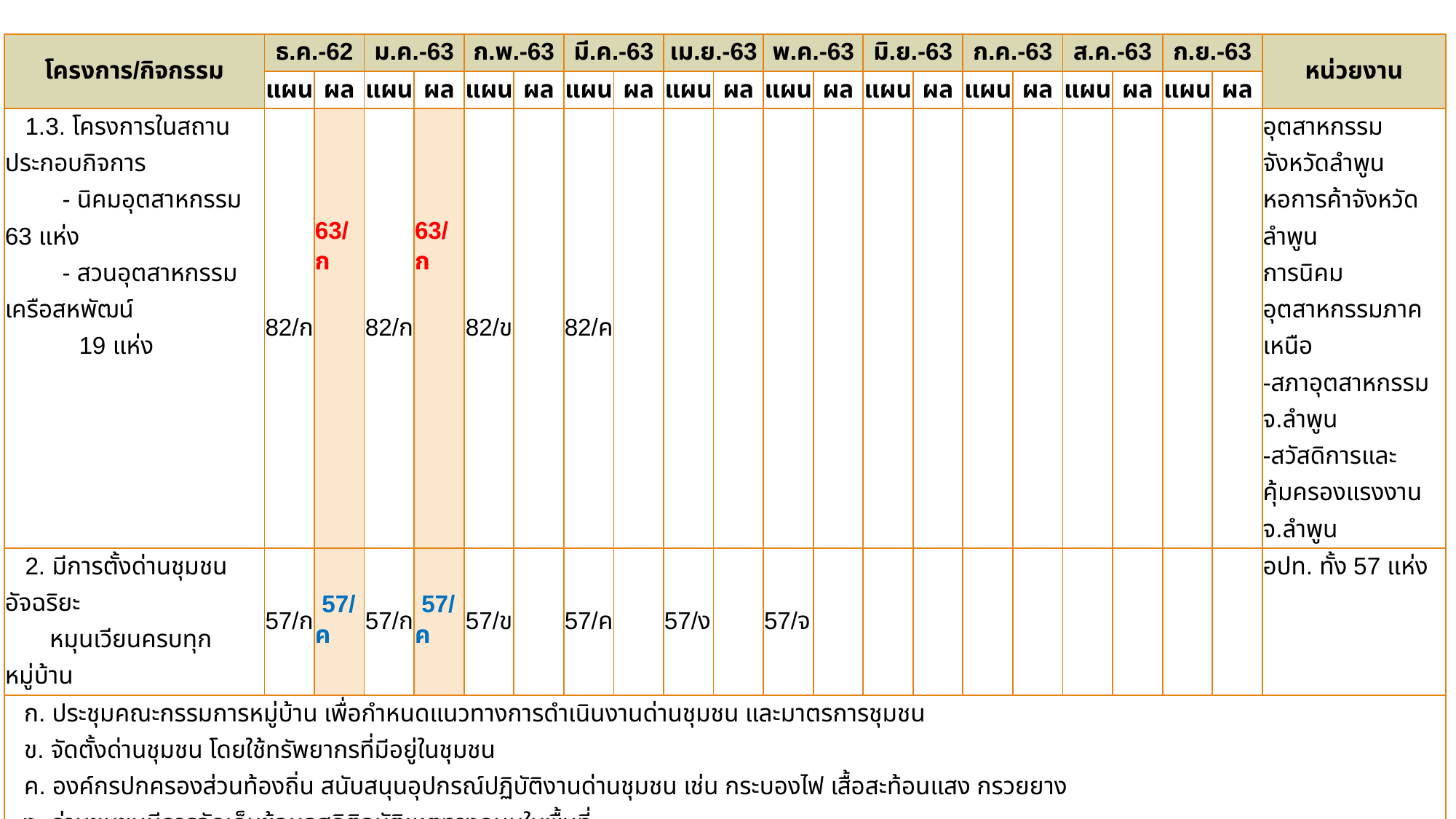

| โครงการ/กิจกรรม | ธ.ค.-62 |  | ม.ค.-63 |  | ก.พ.-63 |  | มี.ค.-63 |  | เม.ย.-63 |  | พ.ค.-63 |  | มิ.ย.-63 |  | ก.ค.-63 |  | ส.ค.-63 |  | ก.ย.-63 |  | หน่วยงาน |
| --- | --- | --- | --- | --- | --- | --- | --- | --- | --- | --- | --- | --- | --- | --- | --- | --- | --- | --- | --- | --- | --- |
|  | แผน | ผล | แผน | ผล | แผน | ผล | แผน | ผล | แผน | ผล | แผน | ผล | แผน | ผล | แผน | ผล | แผน | ผล | แผน | ผล |  |
| 1.3. โครงการในสถานประกอบกิจการ - นิคมอุตสาหกรรม 63 แห่ง - สวนอุตสาหกรรมเครือสหพัฒน์ 19 แห่ง | 82/ก | 63/ก | 82/ก | 63/ก | 82/ข |  | 82/ค |  |  |  |  |  |  |  |  |  |  |  |  |  | อุตสาหกรรมจังหวัดลำพูน หอการค้าจังหวัดลำพูน การนิคมอุตสาหกรรมภาคเหนือ -สภาอุตสาหกรรม จ.ลำพูน -สวัสดิการและคุ้มครองแรงงาน จ.ลำพูน |
| 2. มีการตั้งด่านชุมชนอัจฉริยะ หมุนเวียนครบทุกหมู่บ้าน | 57/ก | 57/ค | 57/ก | 57/ค | 57/ข |  | 57/ค |  | 57/ง |  | 57/จ |  |  |  |  |  |  |  |  |  | อปท. ทั้ง 57 แห่ง |
| ก. ประชุมคณะกรรมการหมู่บ้าน เพื่อกำหนดแนวทางการดำเนินงานด่านชุมชน และมาตรการชุมชน ข. จัดตั้งด่านชุมชน โดยใช้ทรัพยากรที่มีอยู่ในชุมชน ค. องค์กรปกครองส่วนท้องถิ่น สนับสนุนอุปกรณ์ปฏิบัติงานด่านชุมชน เช่น กระบองไฟ เสื้อสะท้อนแสง กรวยยาง ง. ด่านชุมชนมีการจัดเก็บข้อมูลสถิติอุบัติเหตุทางถนนในพื้นที่ จ. เชื่อมโยงข้อมูลการปฏิบัติงานกับหน่วยงานที่เกี่ยวข้อง และมีการวิเคราะห์สาเหตุการเกิดอุบัติเหตุ เพื่อการแก้ไขภายในชุมชนได้ |  |  |  |  |  |  |  |  |  |  |  |  |  |  |  |  |  |  |  |  |  |
| 3. การรณรงค์ ประชาสัมพันธ์การขับขี่ ปลอดภัย ผ่านสื่อต่าง ๆ ทุกรูปแบบ | 30 ครั้ง | 30 ครั้ง | 30 ครั้ง | 30 ครั้ง | 30 ครั้ง |  | 30 ครั้ง |  | 30 ครั้ง |  | 30 ครั้ง |  | 30 ครั้ง |  | 30 ครั้ง |  | 30 ครั้ง |  | 30 ครั้ง |  | - ประชาสัมพันธ์จังหวัดลำพูน - สวท.จังหวัดลำพูน |
| 4. จัดทำใบอนุญาตขับขี่ให้แก่เด็ก เยาวชน นักเรียนและนักศึกษา | 100 คน | 136 คน | 100 คน | 195 คน | 100 คน |  | 100 คน |  | 100 คน |  | 100 คน |  | 100 คน |  | 100 คน |  | 100 คน |  | 100 คน |  | -สำนักงานขนส่งจังหวัดลำพูน -ศึกษาธิการจังหวัดลำพูน |